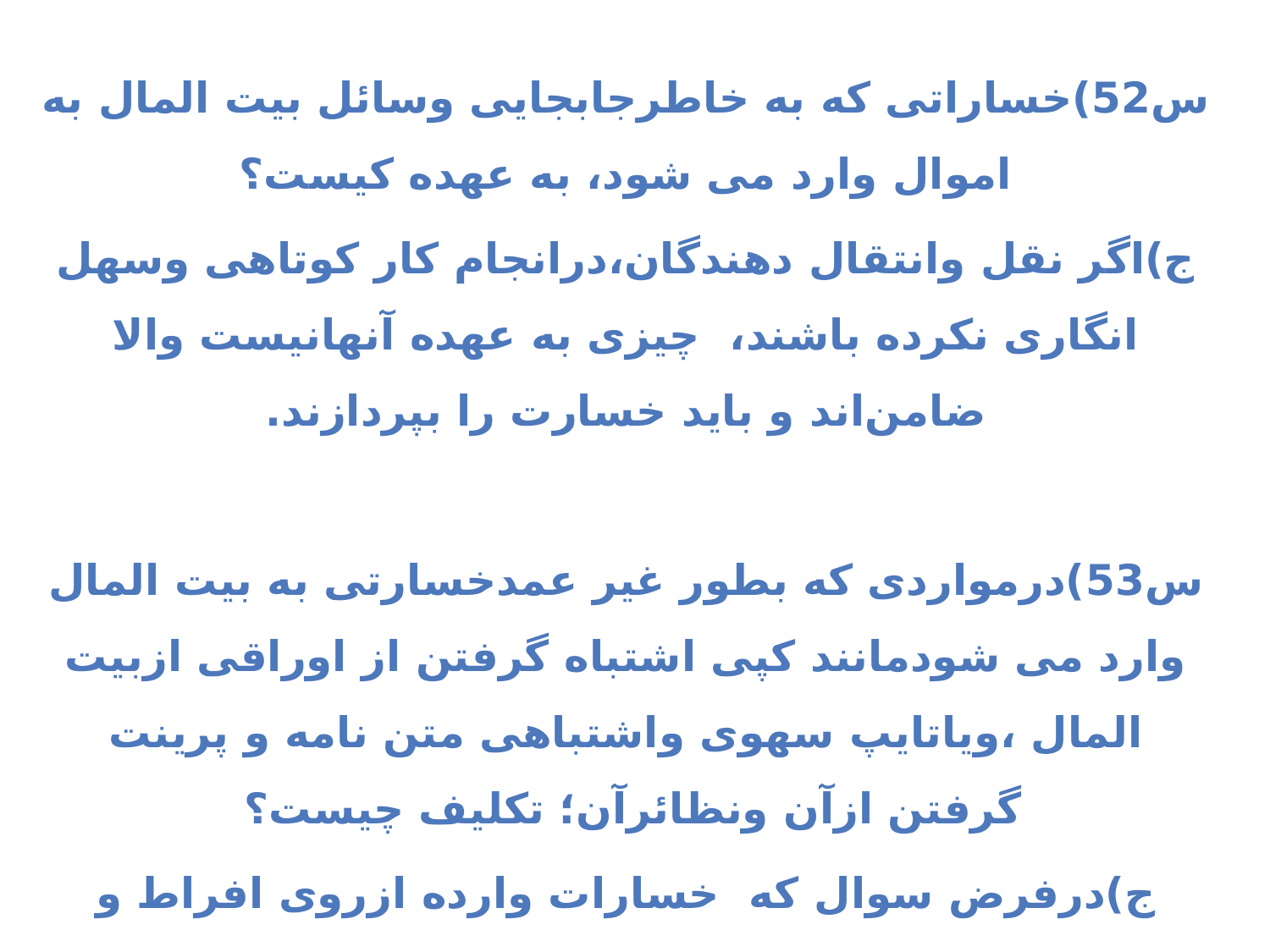

س52)خساراتی که به خاطرجابجایی وسائل بیت المال به اموال وارد می شود، به عهده کیست؟
ج)اگر نقل وانتقال دهندگان،درانجام کار کوتاهی وسهل انگاری نکرده باشند،  چیزی به عهده آنهانیست والا ضامن‌اند و بايد خسارت را بپردازند.

س53)درمواردی که بطور غیر عمدخسارتی به بیت المال وارد می شودمانند کپی اشتباه گرفتن از اوراقی ازبیت المال ،ویاتایپ سهوی واشتباهی متن نامه و پرينت گرفتن ازآن ونظائرآن؛ تکلیف چیست؟
ج)درفرض سوال که  خسارات وارده ازروی افراط و تفريط نبوده است،افرادضامن نيستند ولی درصورت سهل انگاری وبی دقتی باید خسارات وارده راجبران نمایند.